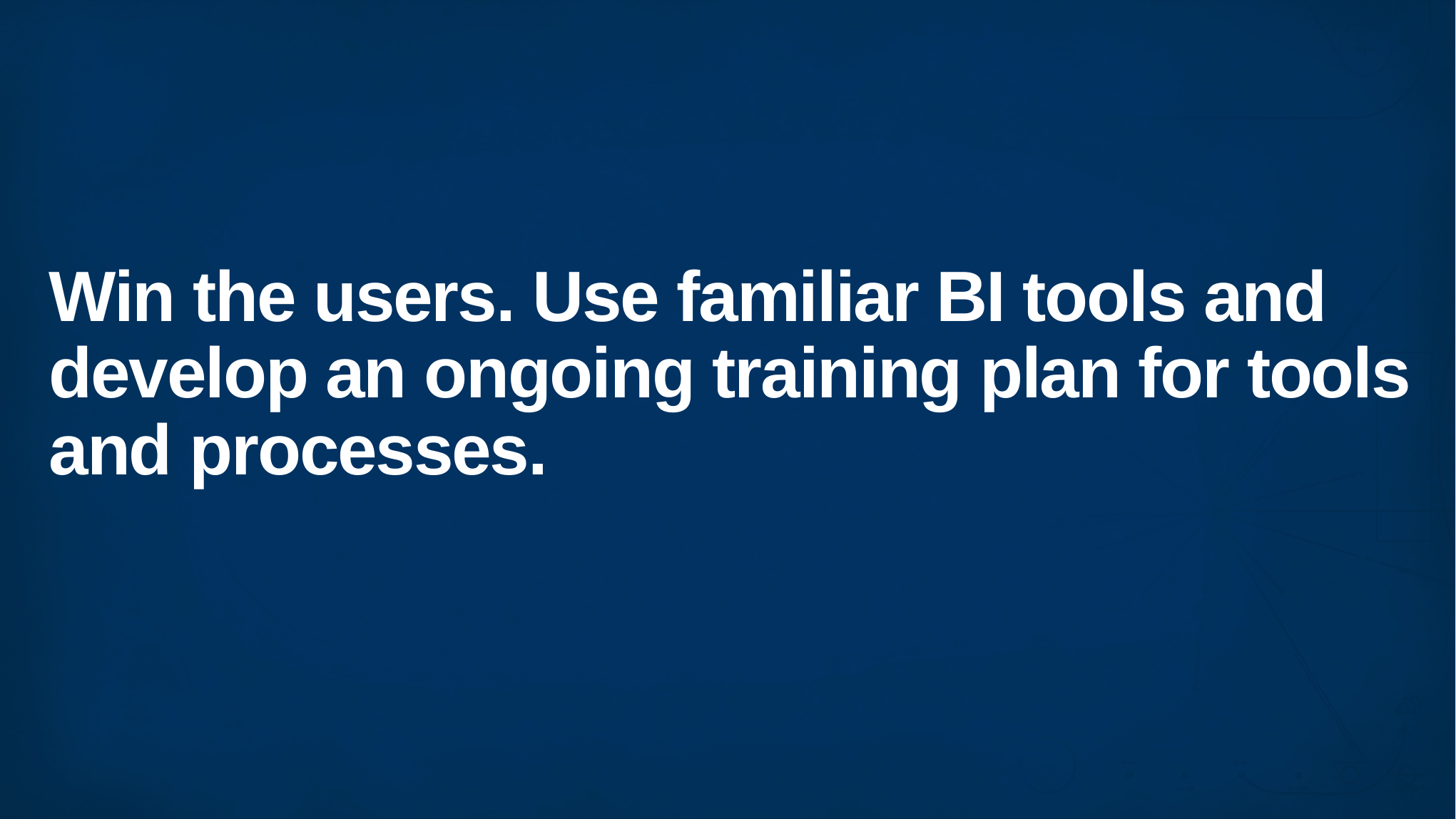

Win the users. Use familiar BI tools and develop an ongoing training plan for tools and processes.